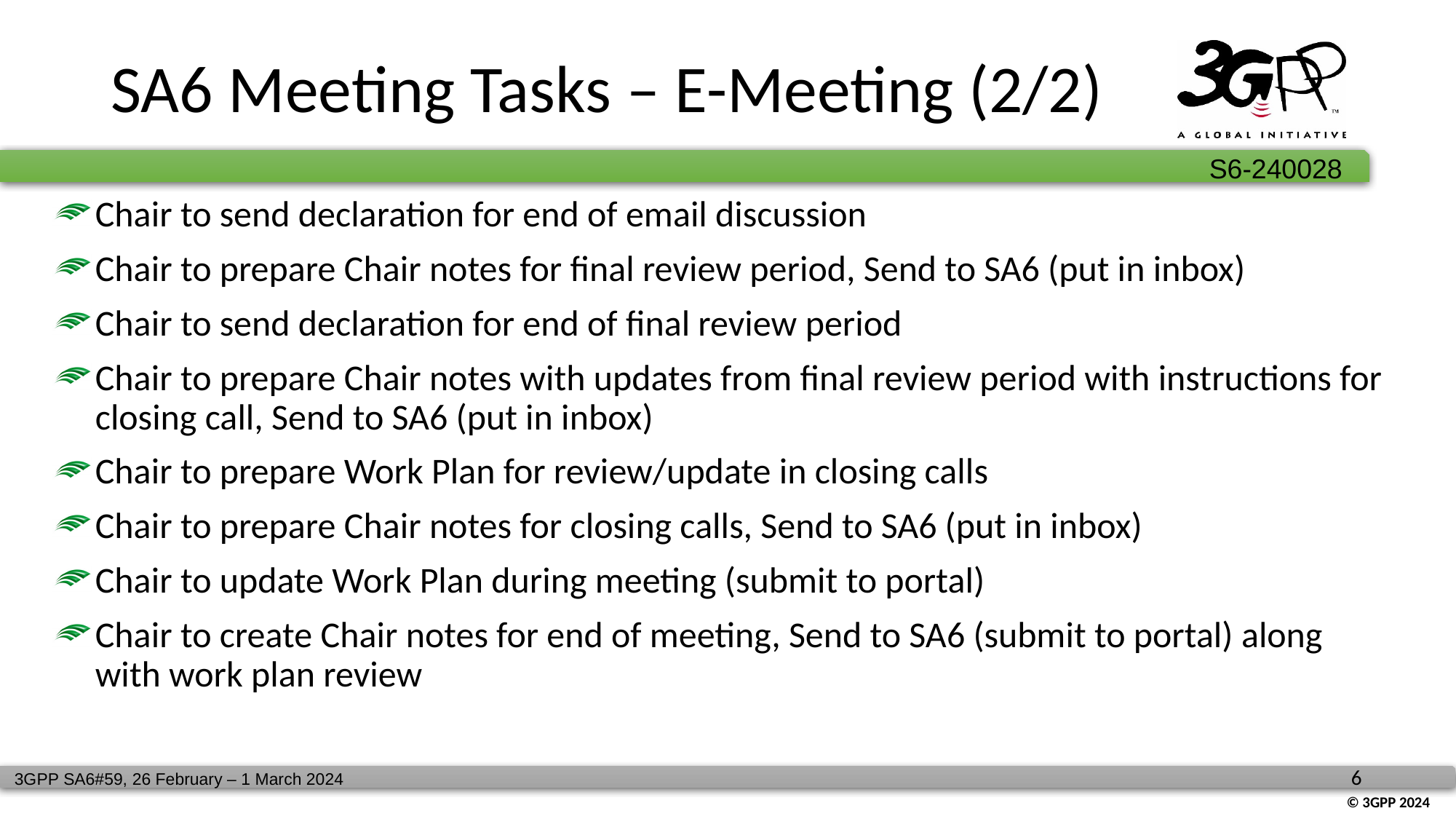

# SA6 Meeting Tasks – E-Meeting (2/2)
Chair to send declaration for end of email discussion
Chair to prepare Chair notes for final review period, Send to SA6 (put in inbox)
Chair to send declaration for end of final review period
Chair to prepare Chair notes with updates from final review period with instructions for closing call, Send to SA6 (put in inbox)
Chair to prepare Work Plan for review/update in closing calls
Chair to prepare Chair notes for closing calls, Send to SA6 (put in inbox)
Chair to update Work Plan during meeting (submit to portal)
Chair to create Chair notes for end of meeting, Send to SA6 (submit to portal) along with work plan review